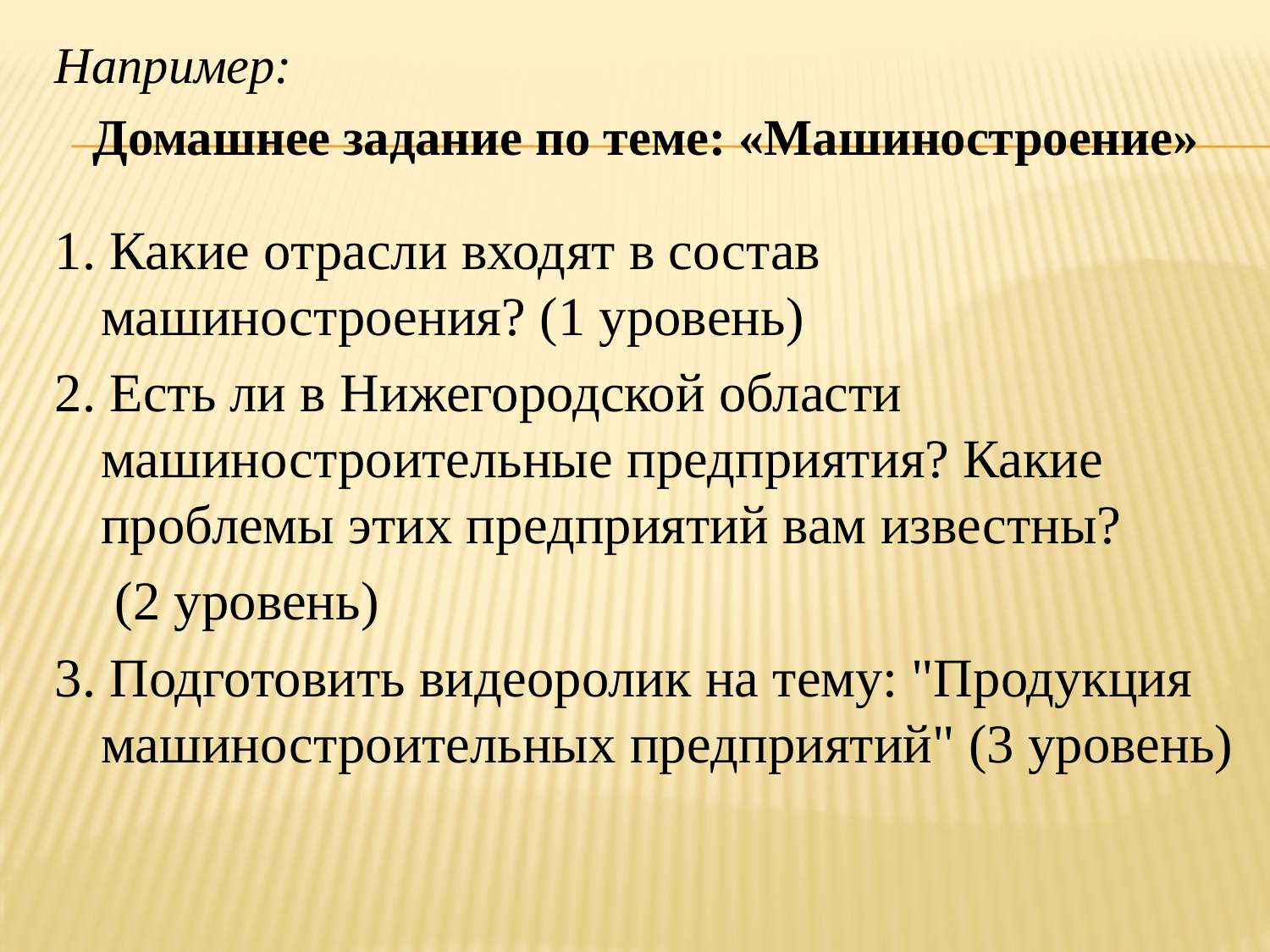

Например:
Домашнее задание по теме: «Машиностроение»

1. Какие отрасли входят в состав машиностроения? (1 уровень)
2. Есть ли в Нижегородской области машиностроительные предприятия? Какие проблемы этих предприятий вам известны?
	 (2 уровень)
3. Подготовить видеоролик на тему: "Продукция машиностроительных предприятий" (3 уровень)